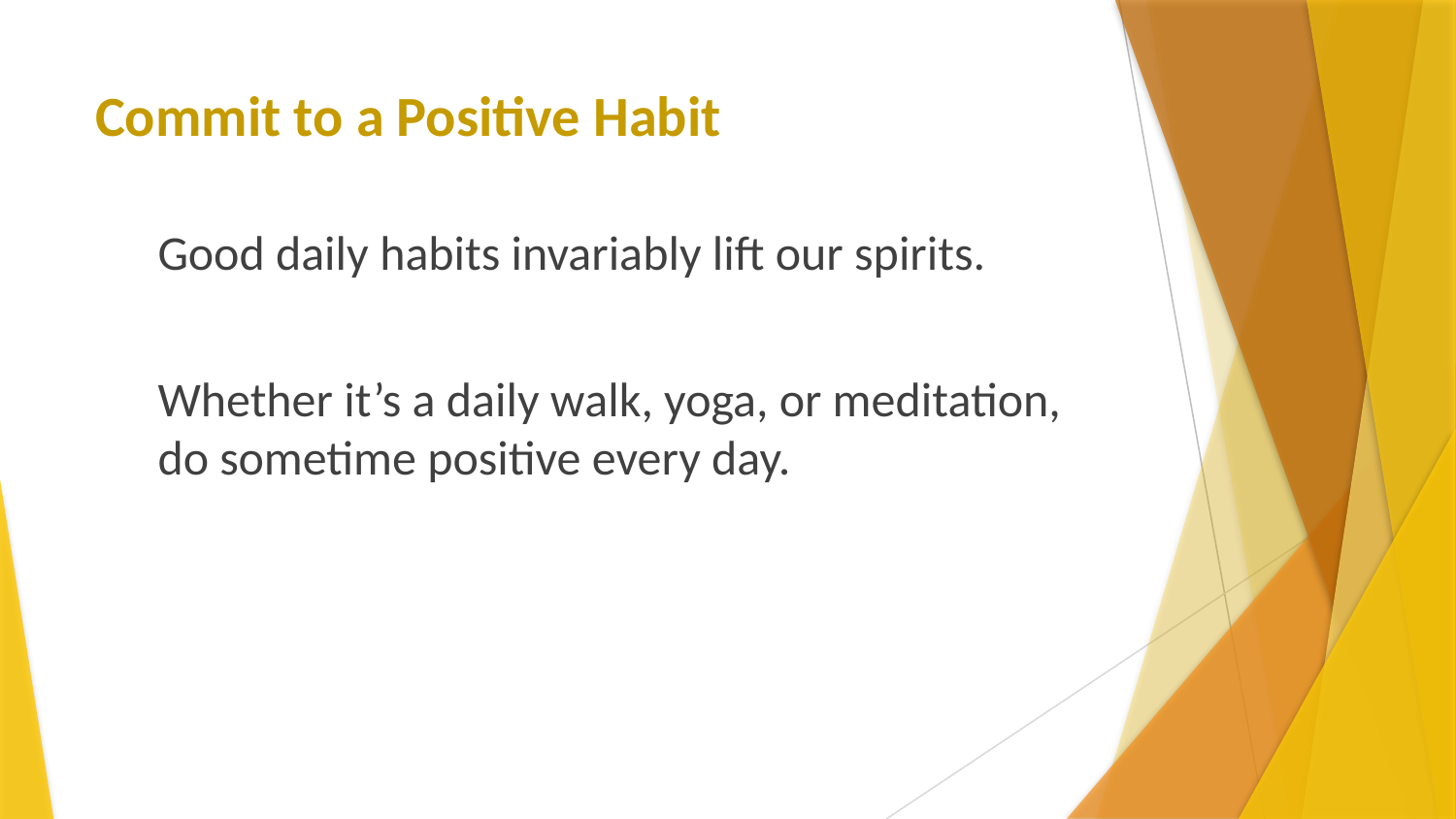

# Commit to a Positive Habit
Good daily habits invariably lift our spirits.

Whether it’s a daily walk, yoga, or meditation, do sometime positive every day.